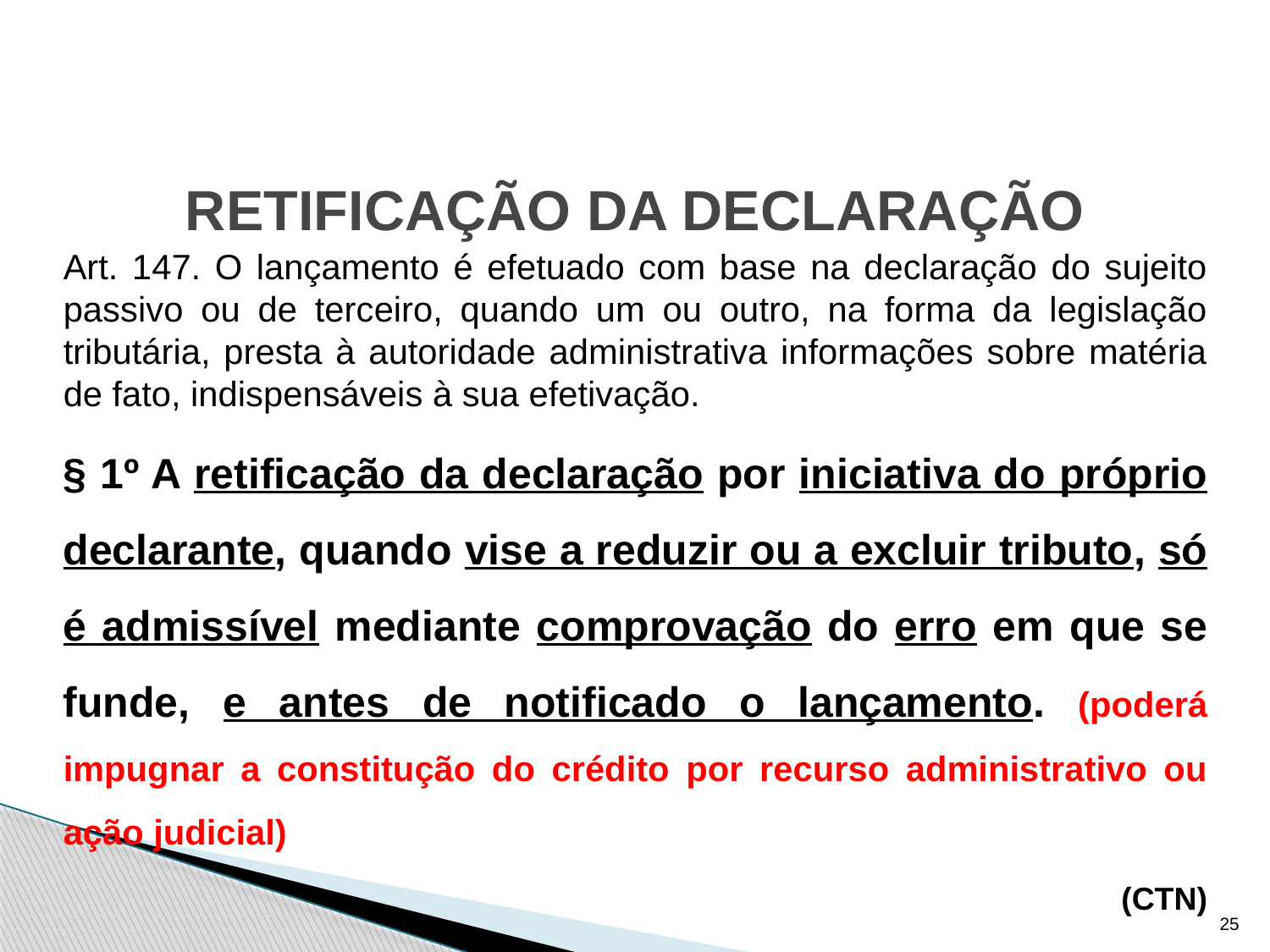

# RETIFICAÇÃO DA DECLARAÇÃO
	Art. 147. O lançamento é efetuado com base na declaração do sujeito passivo ou de terceiro, quando um ou outro, na forma da legislação tributária, presta à autoridade administrativa informações sobre matéria de fato, indispensáveis à sua efetivação.
	§ 1º A retificação da declaração por iniciativa do próprio declarante, quando vise a reduzir ou a excluir tributo, só é admissível mediante comprovação do erro em que se funde, e antes de notificado o lançamento. (poderá impugnar a constitução do crédito por recurso administrativo ou ação judicial)
(CTN)

25